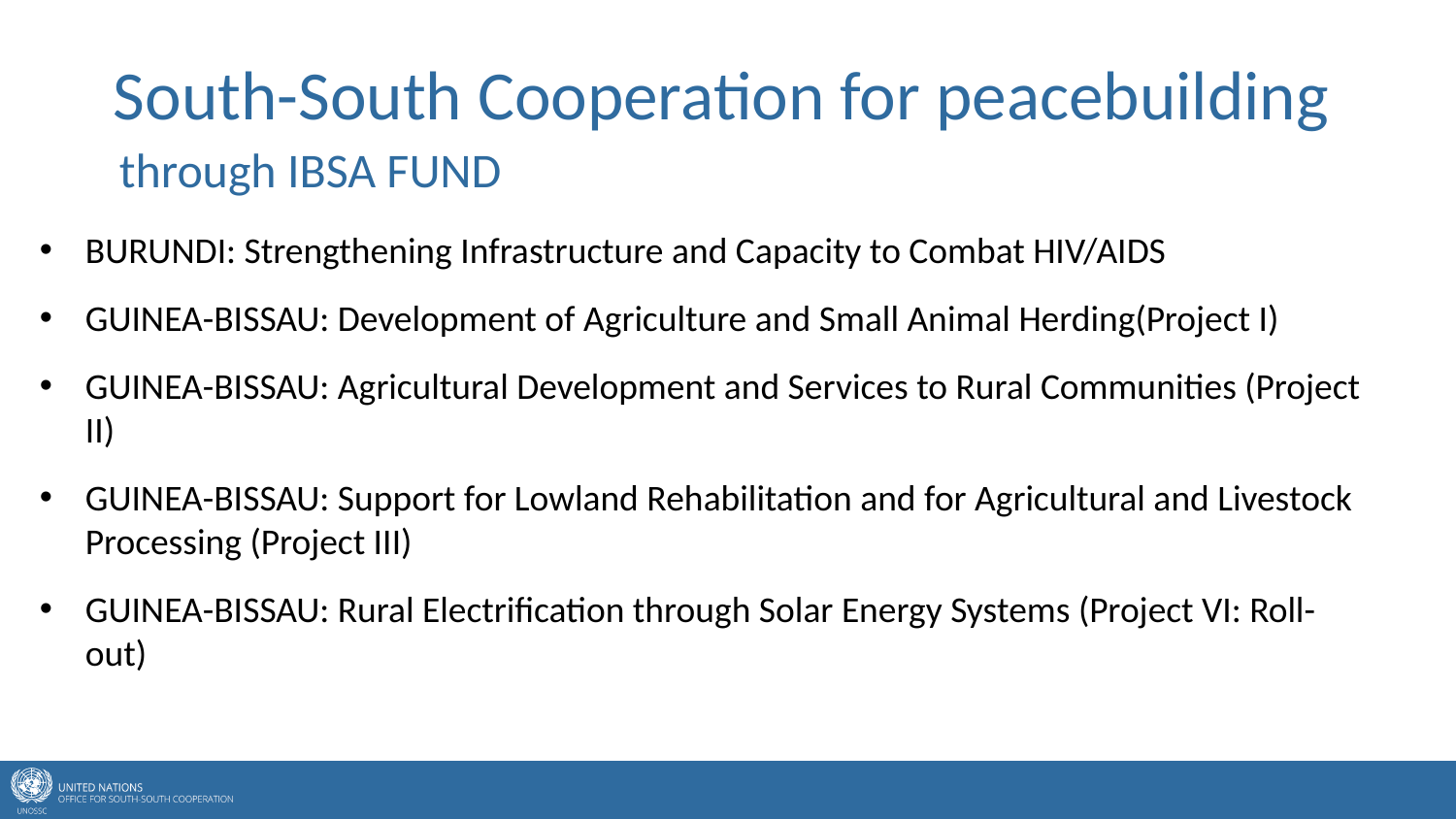

# South-South Cooperation for peacebuilding
through IBSA FUND
BURUNDI: Strengthening Infrastructure and Capacity to Combat HIV/AIDS
GUINEA-BISSAU: Development of Agriculture and Small Animal Herding(Project I)
GUINEA-BISSAU: Agricultural Development and Services to Rural Communities (Project II)
GUINEA-BISSAU: Support for Lowland Rehabilitation and for Agricultural and Livestock Processing (Project III)
GUINEA-BISSAU: Rural Electrification through Solar Energy Systems (Project VI: Roll-out)